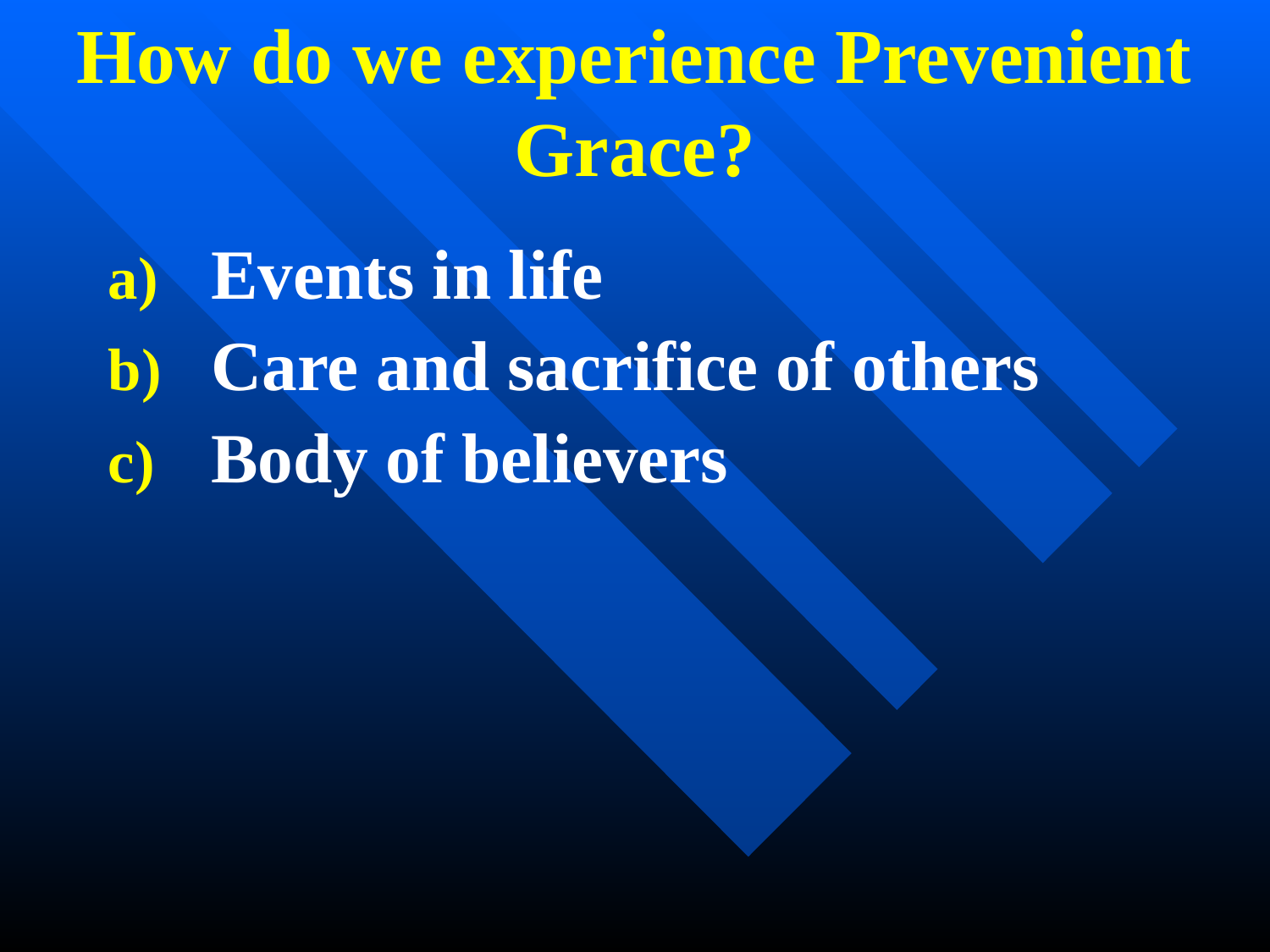

How do we experience Prevenient Grace?
Events in life
Care and sacrifice of others
Body of believers